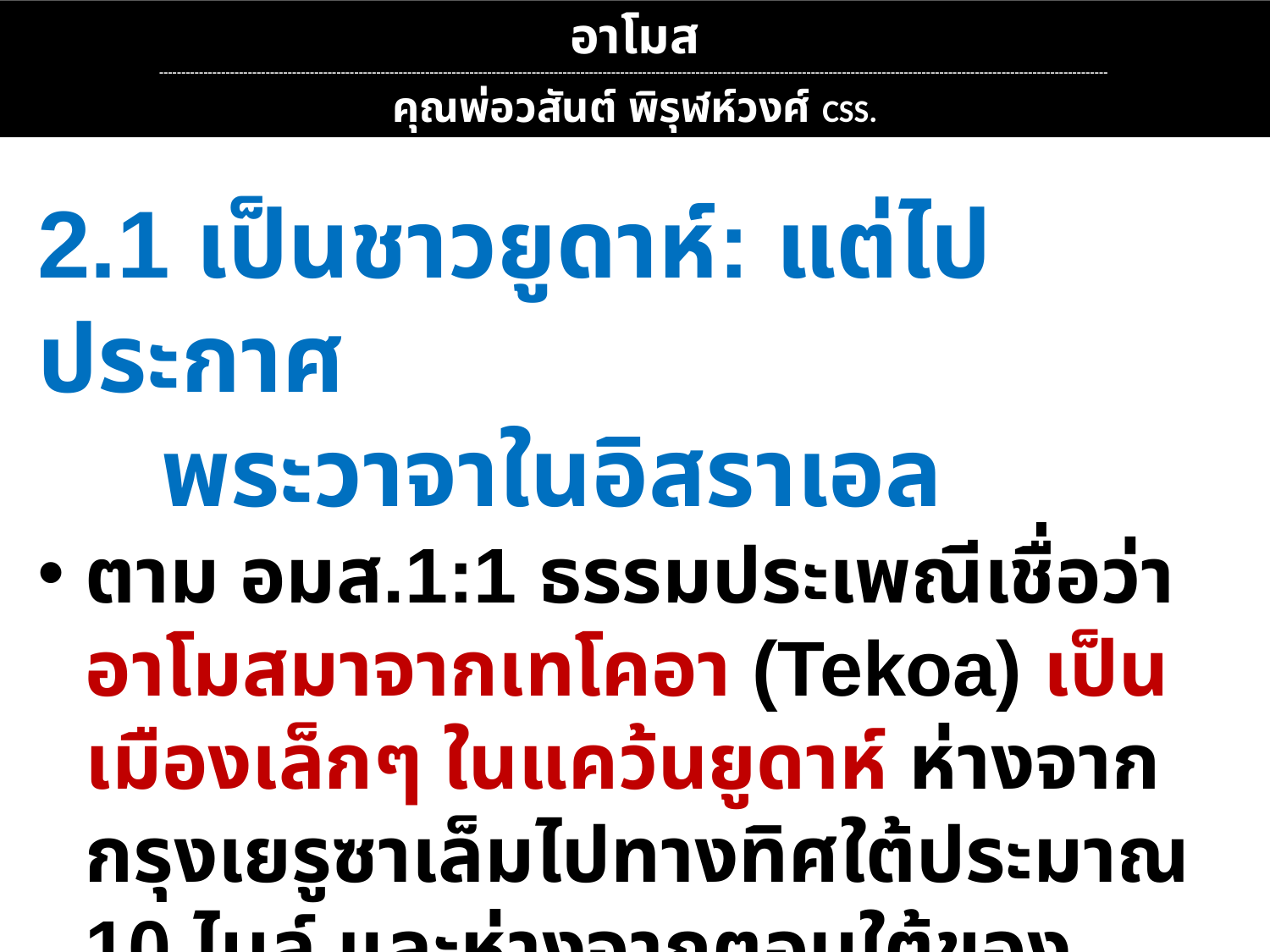

อาโมส
----------------------------------------------------------------------------------------------------------------------------------------------------------------------------------------------------------------------
คุณพ่อวสันต์ พิรุฬห์วงศ์ CSS.
2.1 เป็นชาวยูดาห์: แต่ไปประกาศ
     พระวาจาในอิสราเอล
ตาม อมส.1:1 ธรรมประเพณีเชื่อว่า อาโมสมาจากเทโคอา (Tekoa) เป็นเมืองเล็กๆ ในแคว้นยูดาห์ ห่างจากกรุงเยรูซาเล็มไปทางทิศใต้ประมาณ 10 ไมล์ และห่างจากตอนใต้ของเมืองเบธเลเฮ็มราว  6 ไมล์